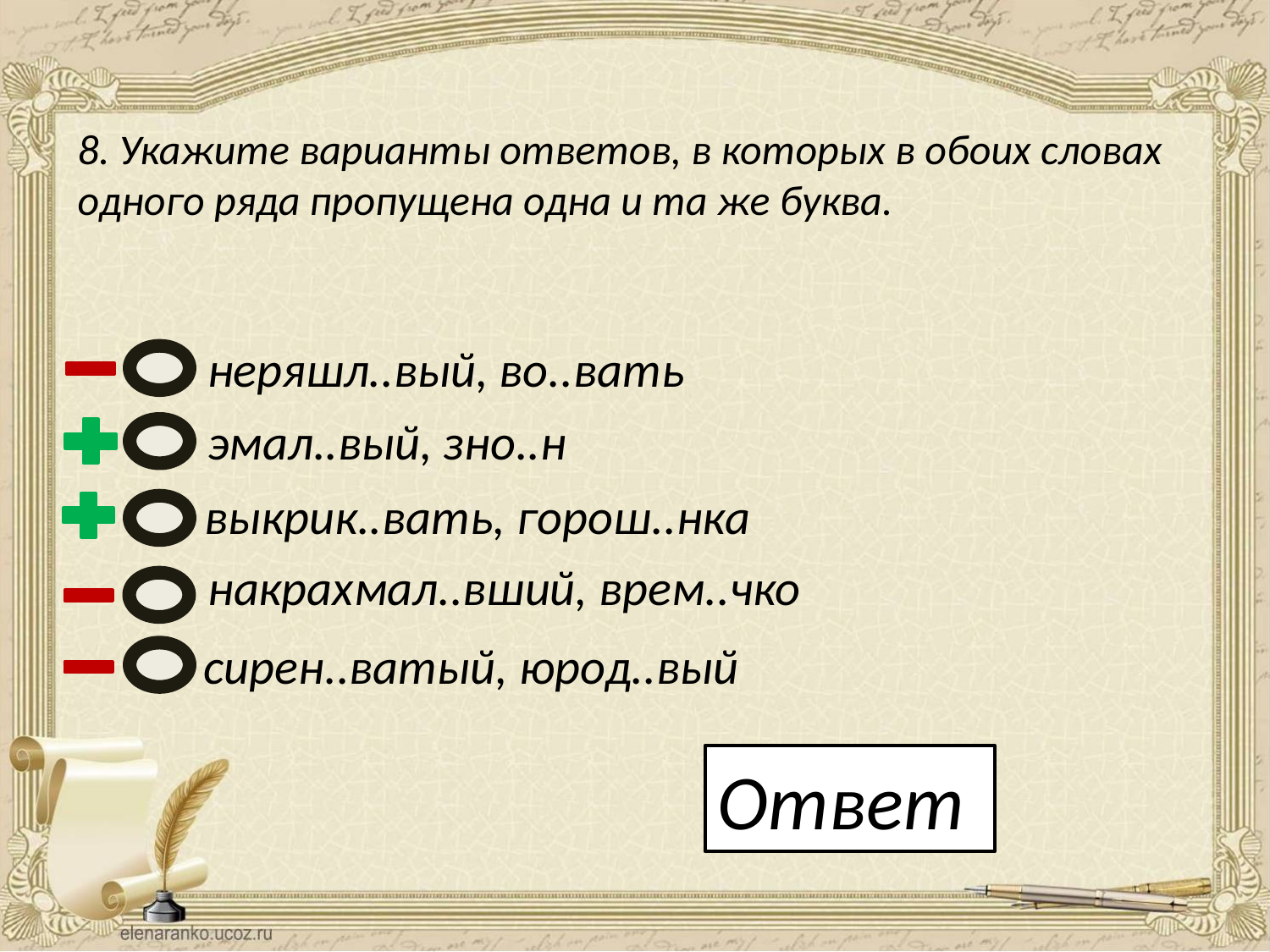

8. Укажите варианты ответов, в которых в обоих словах одного ряда пропущена одна и та же буква.
неряшл..вый, во..вать

эмал..вый, зно..н

выкрик..вать, горош..нка

накрахмал..вший, врем..чко

сирен..ватый, юрод..вый

Ответ